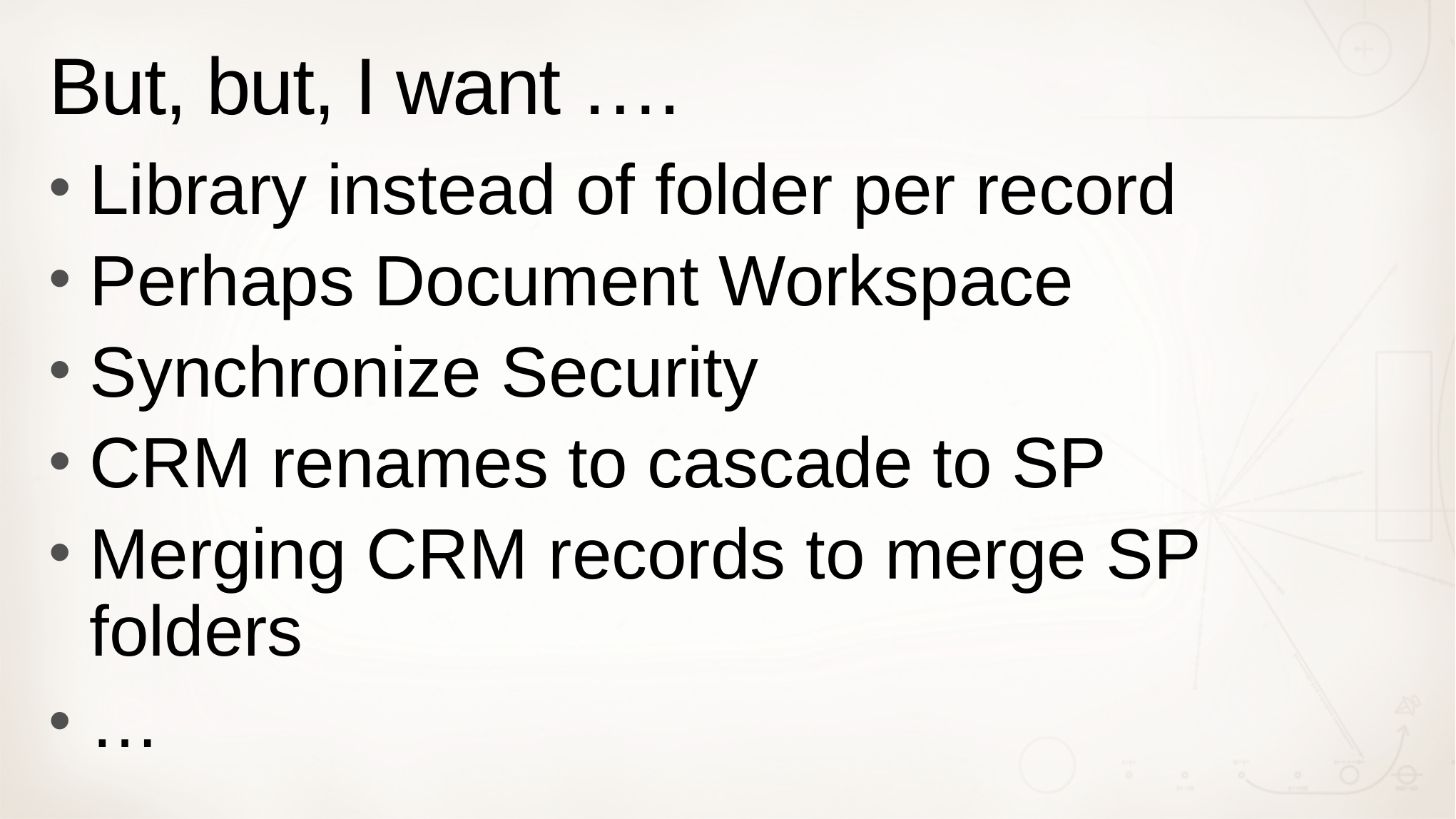

# But, but, I want ….
Library instead of folder per record
Perhaps Document Workspace
Synchronize Security
CRM renames to cascade to SP
Merging CRM records to merge SP folders
…